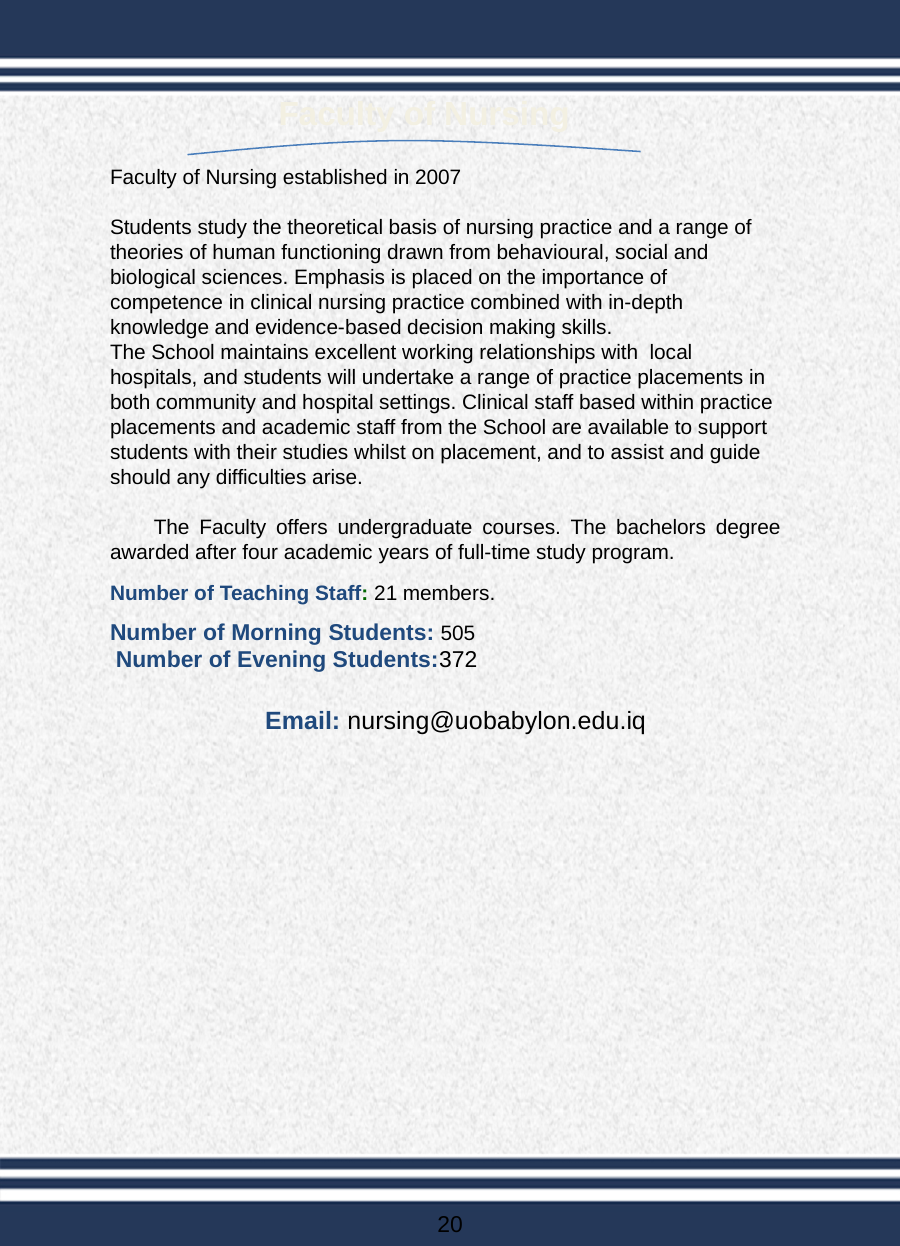

Faculty of Nursing

Faculty of Nursing established in 2007

Students study the theoretical basis of nursing practice and a range of theories of human functioning drawn from behavioural, social and biological sciences. Emphasis is placed on the importance of competence in clinical nursing practice combined with in-depth knowledge and evidence-based decision making skills.
The School maintains excellent working relationships with  local hospitals, and students will undertake a range of practice placements in both community and hospital settings. Clinical staff based within practice placements and academic staff from the School are available to support students with their studies whilst on placement, and to assist and guide should any difficulties arise.

The Faculty offers undergraduate courses. The bachelors degree awarded after four academic years of full-time study program.
Number of Teaching Staff: 21 members.
Number of Morning Students: 505
 Number of Evening Students:372
Email: nursing@uobabylon.edu.iq
20